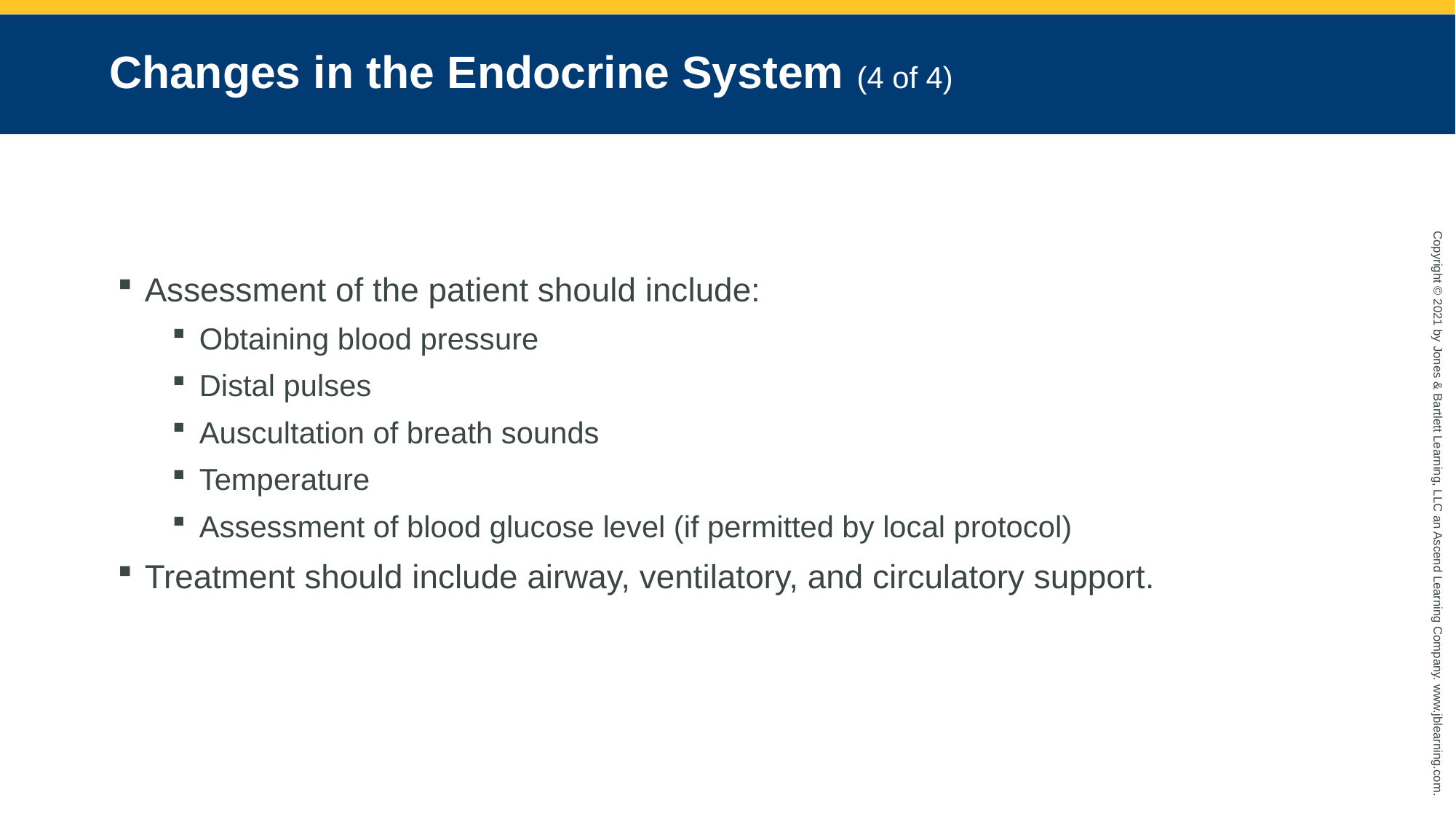

# Changes in the Endocrine System (4 of 4)
Assessment of the patient should include:
Obtaining blood pressure
Distal pulses
Auscultation of breath sounds
Temperature
Assessment of blood glucose level (if permitted by local protocol)
Treatment should include airway, ventilatory, and circulatory support.